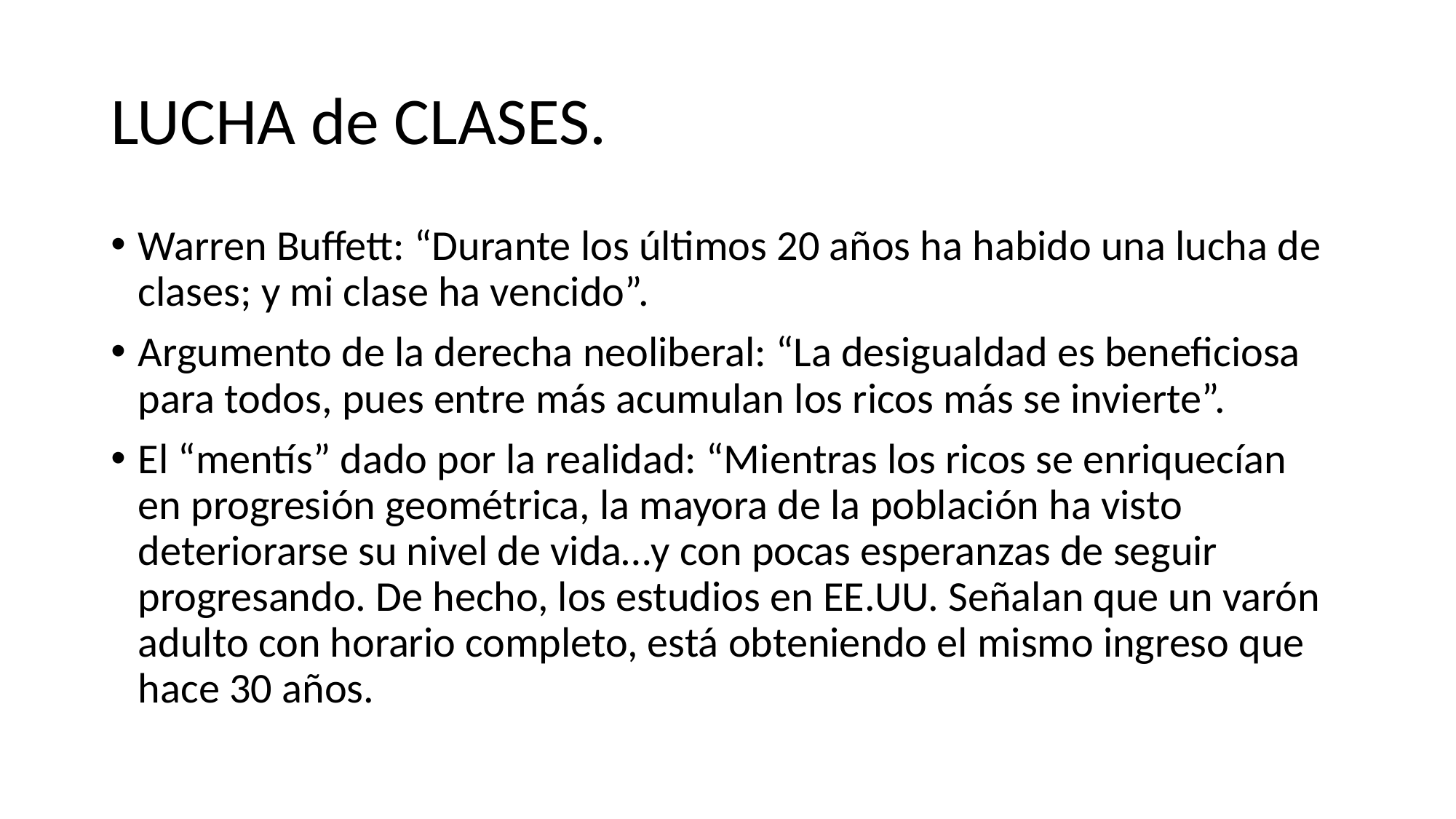

# LUCHA de CLASES.
Warren Buffett: “Durante los últimos 20 años ha habido una lucha de clases; y mi clase ha vencido”.
Argumento de la derecha neoliberal: “La desigualdad es beneficiosa para todos, pues entre más acumulan los ricos más se invierte”.
El “mentís” dado por la realidad: “Mientras los ricos se enriquecían  en progresión geométrica, la mayora de la población ha visto deteriorarse su nivel de vida…y con pocas esperanzas de seguir progresando. De hecho, los estudios en EE.UU. Señalan que un varón adulto con horario completo, está obteniendo el mismo ingreso que hace 30 años.